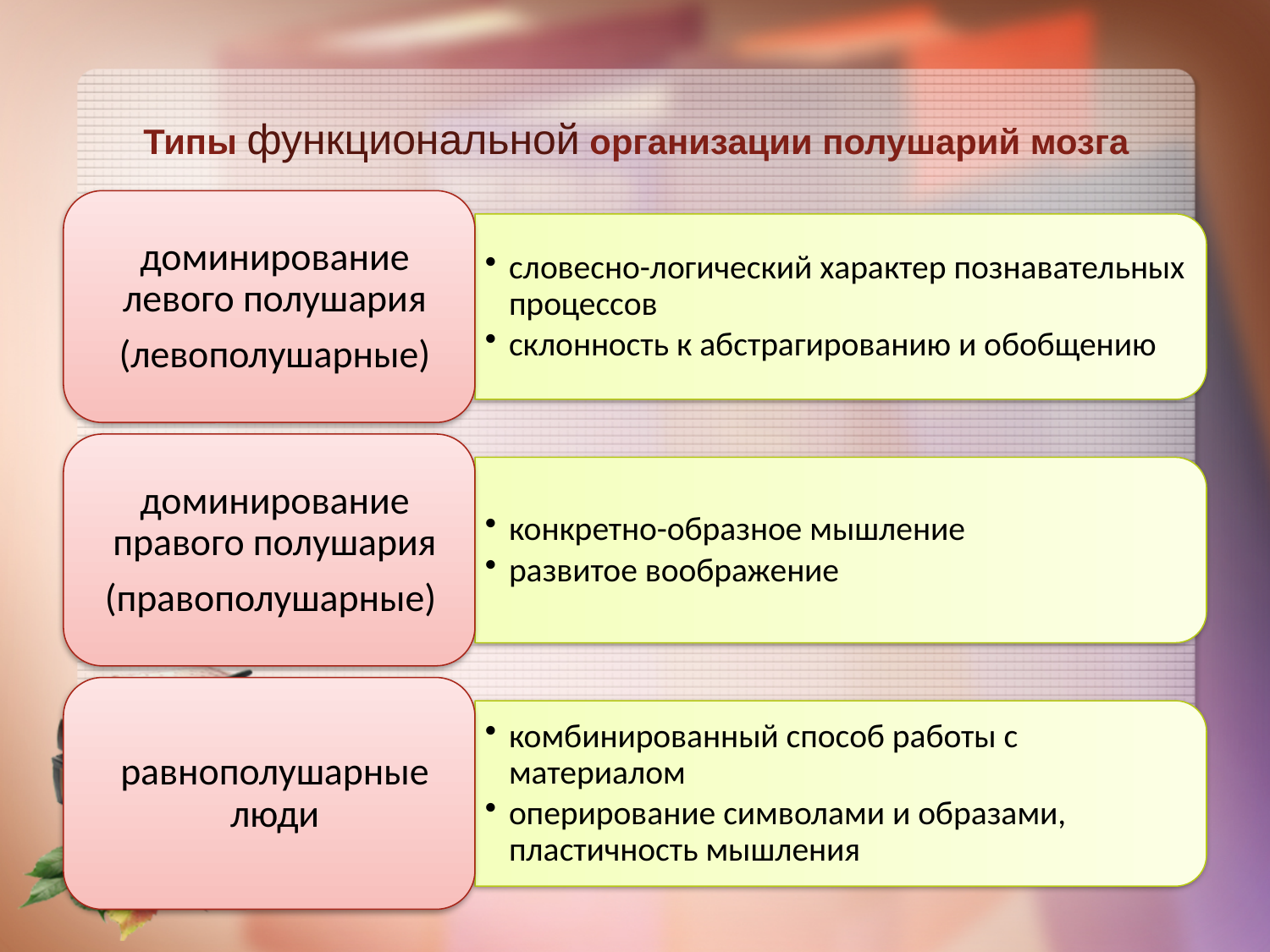

#
Типы функциональной организации полушарий мозга
словесно-логический характер познавательных процессов
склонность к абстрагированию и обобщению
доминирование левого полушария
(левополушарные)
конкретно-образное мышление
развитое воображение
доминирование правого полушария
(правополушарные)
комбинированный способ работы с материалом
оперирование символами и образами, пластичность мышления
равнополушарные люди